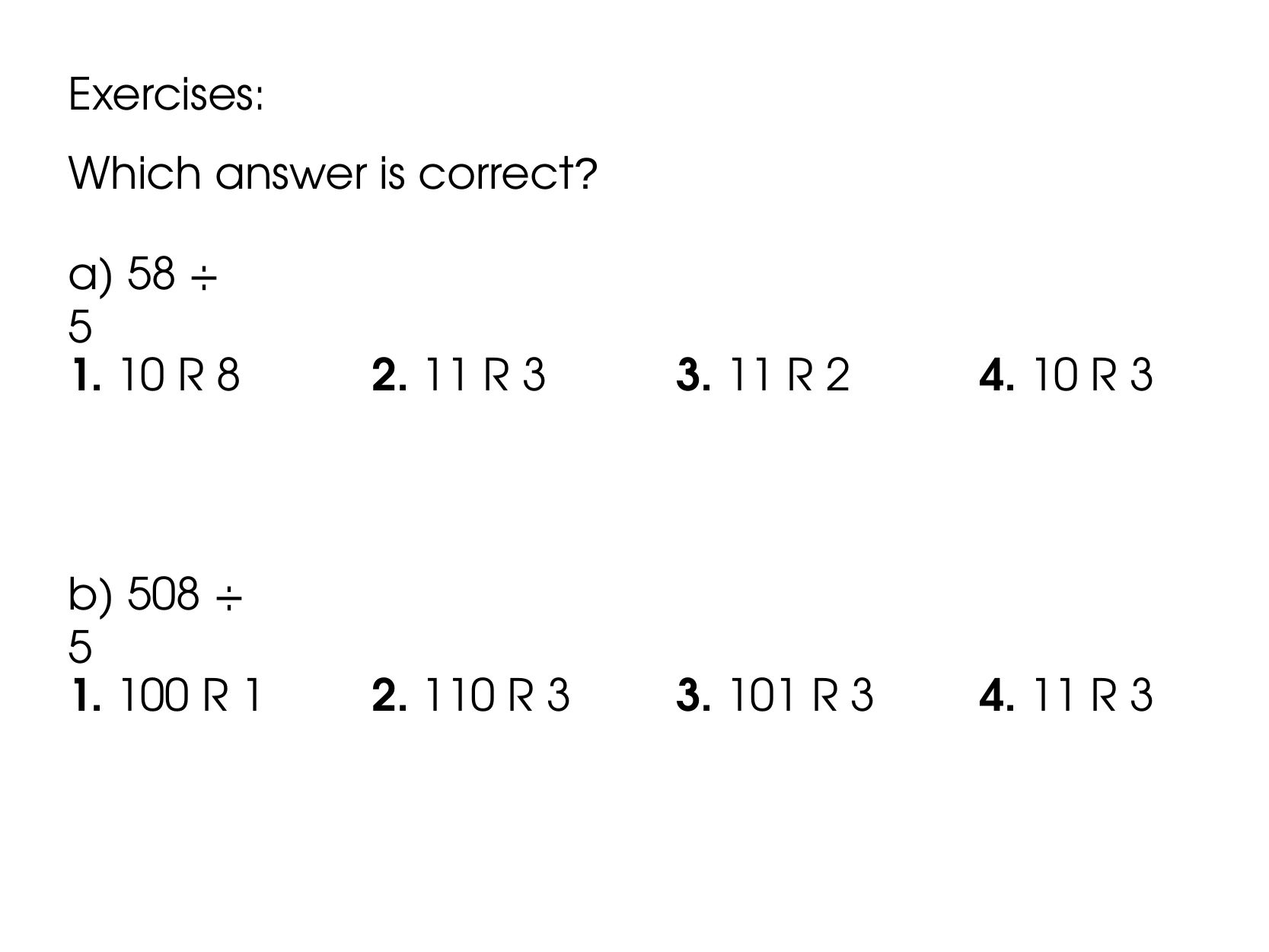

Exercises:
Which answer is correct?
a) 58 ÷ 5
1. 10 R 8
2. 11 R 3
3. 11 R 2
4. 10 R 3
b) 508 ÷ 5
1. 100 R 1
2. 110 R 3
3. 101 R 3
4. 11 R 3